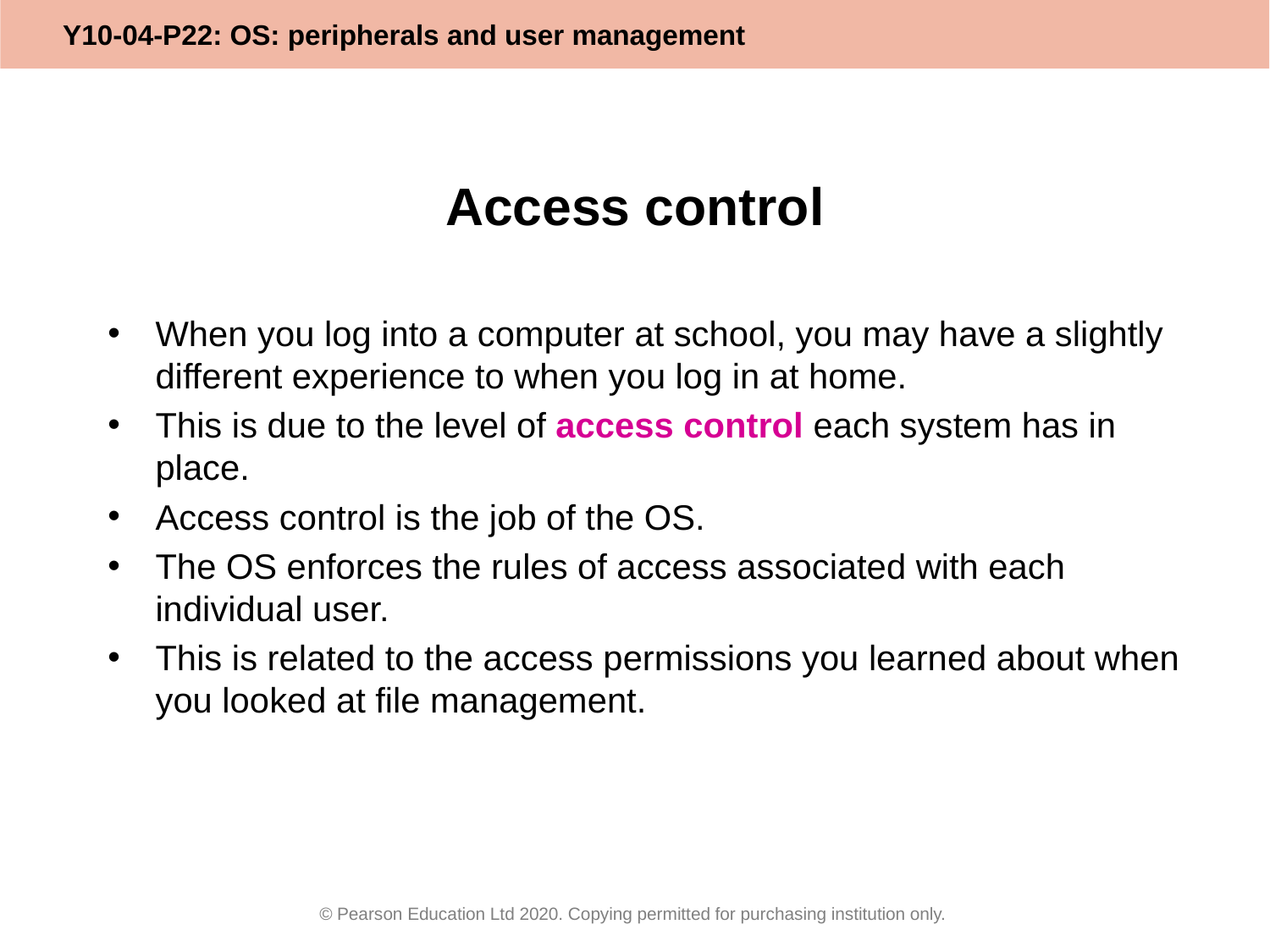

# Access control
When you log into a computer at school, you may have a slightly different experience to when you log in at home.
This is due to the level of access control each system has in place.
Access control is the job of the OS.
The OS enforces the rules of access associated with each individual user.
This is related to the access permissions you learned about when you looked at file management.

© Pearson Education Ltd 2020. Copying permitted for purchasing institution only.